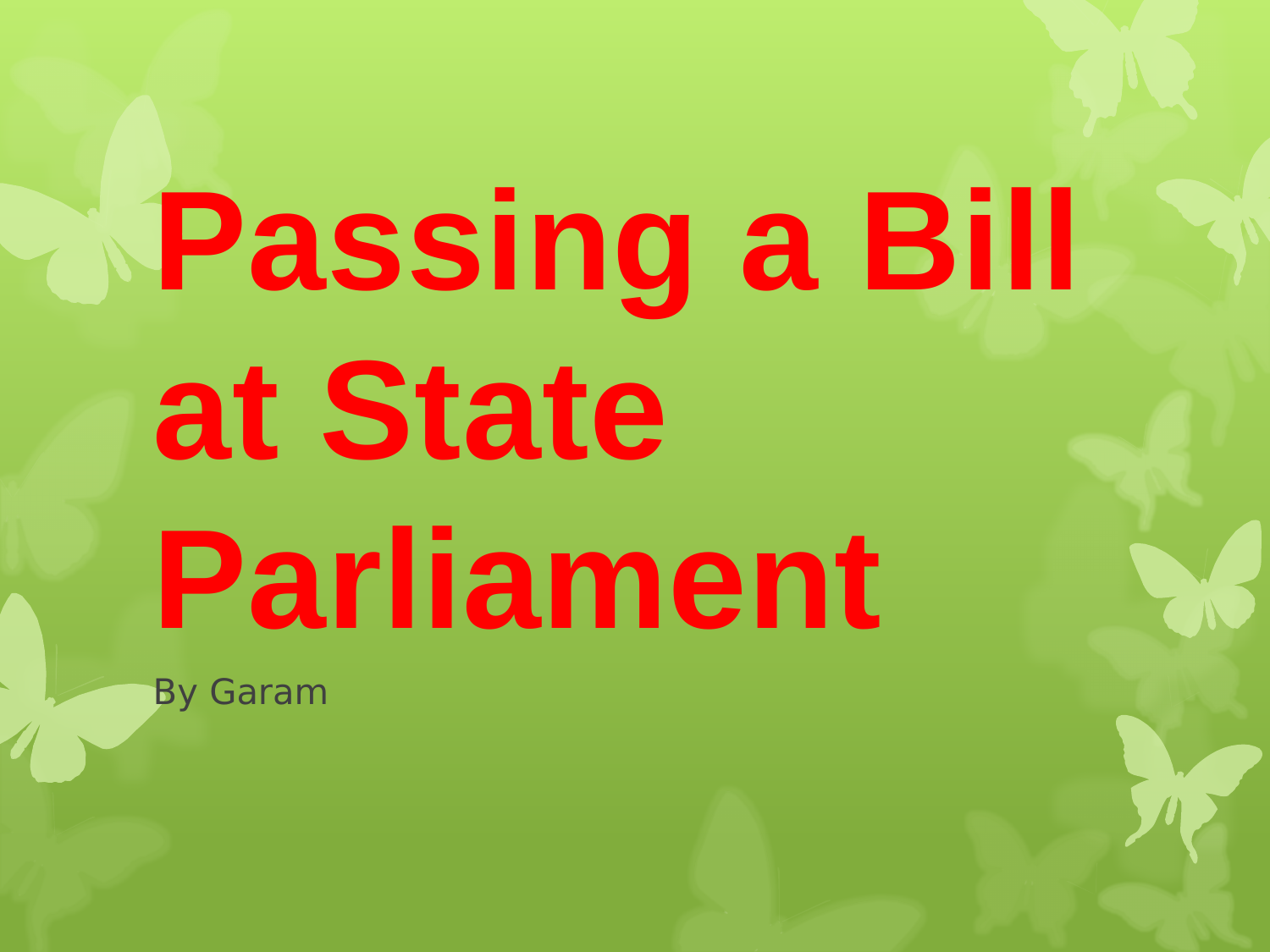

# Passing a Bill at State Parliament
By Garam